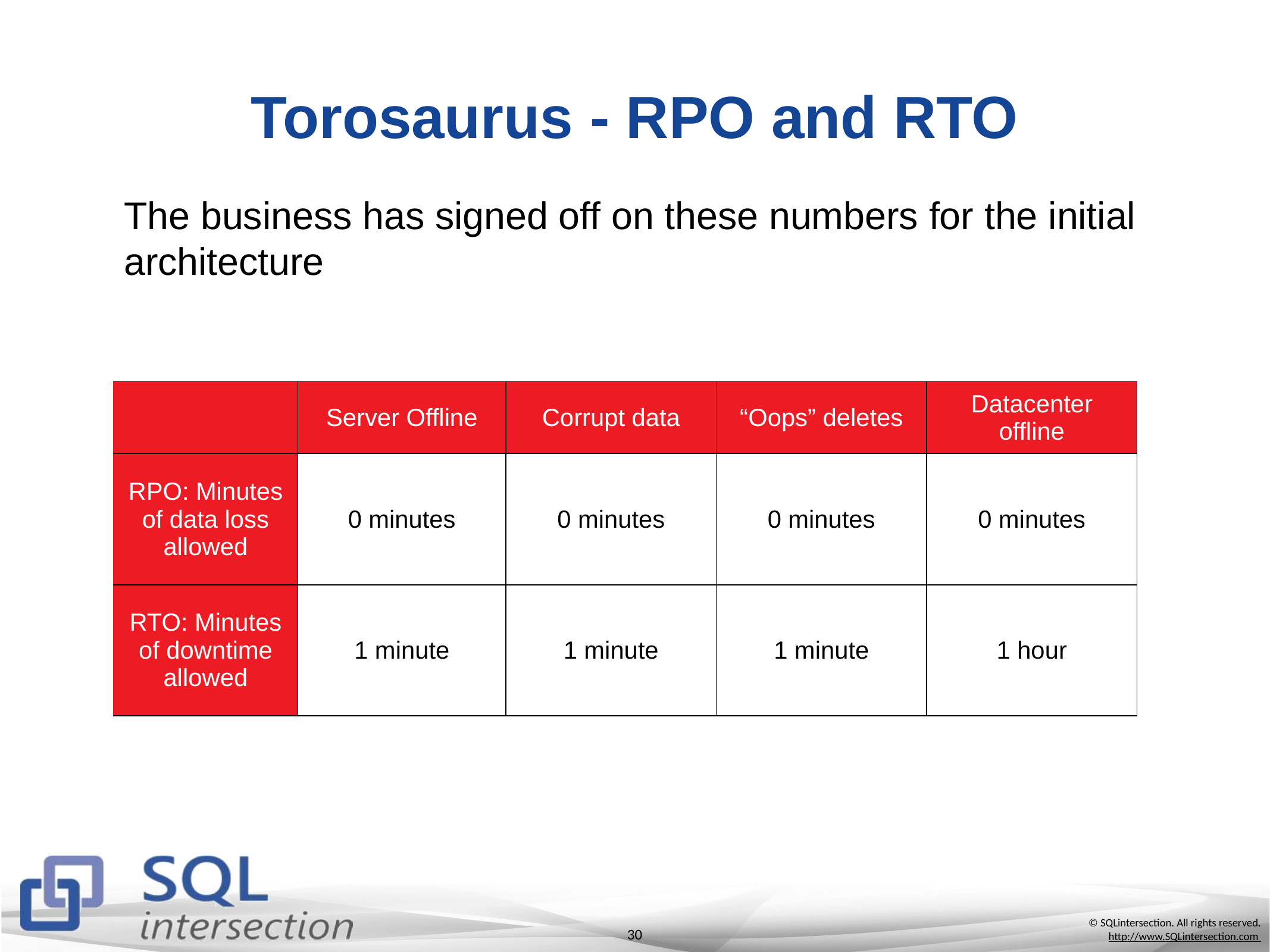

# Torosaurus - RPO and RTO
The business has signed off on these numbers for the initial architecture
|  | Server Offline | Corrupt data | “Oops” deletes | Datacenter offline |
| --- | --- | --- | --- | --- |
| RPO: Minutes of data loss allowed | 0 minutes | 0 minutes | 0 minutes | 0 minutes |
| RTO: Minutes of downtime allowed | 1 minute | 1 minute | 1 minute | 1 hour |